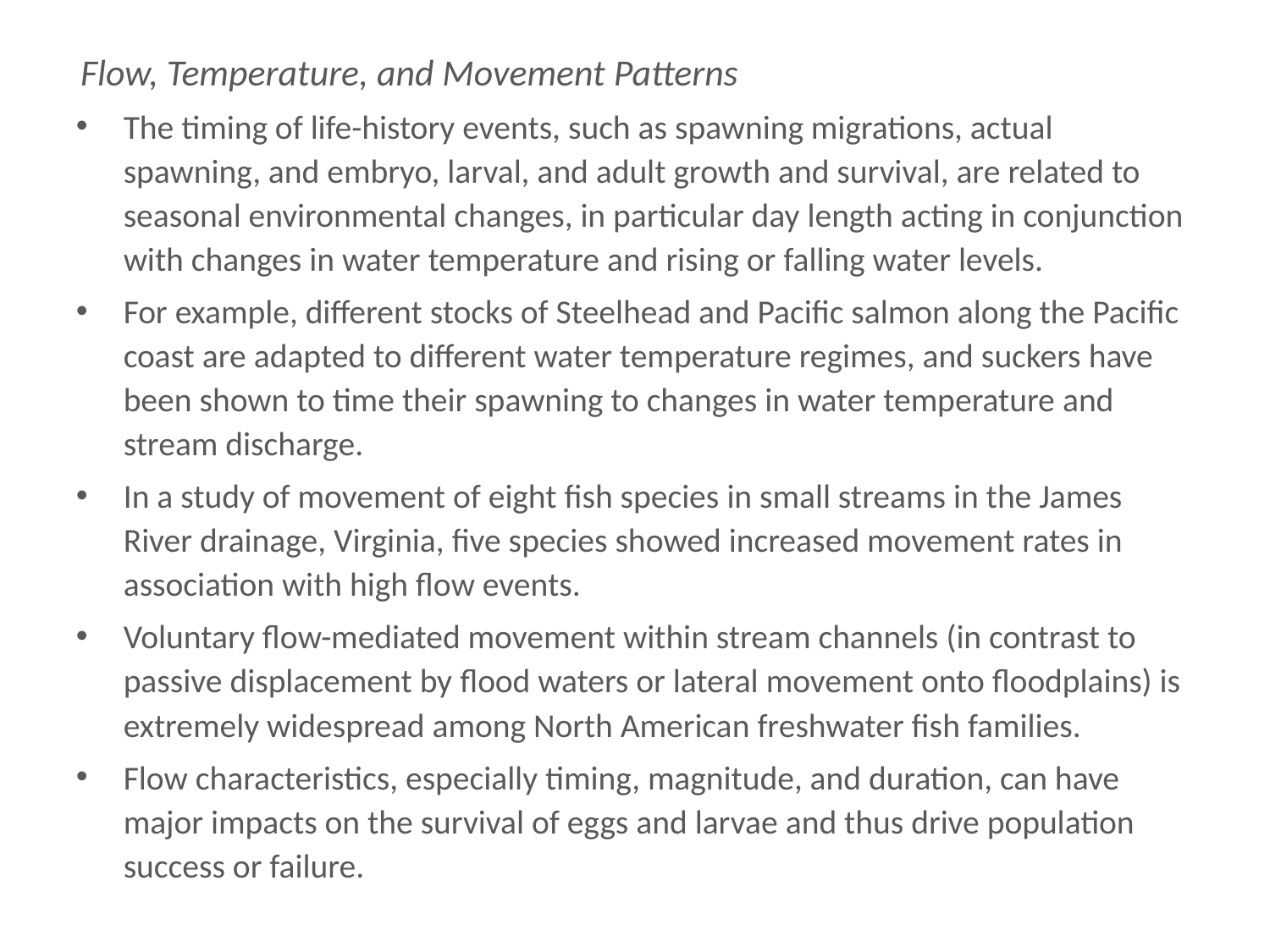

# Flow, Temperature, and Movement Patterns
Flow, Temperature, and Movement Patterns
The timing of life-history events, such as spawning migrations, actual spawning, and embryo, larval, and adult growth and survival, are related to seasonal environmental changes, in particular day length acting in conjunction with changes in water temperature and rising or falling water levels.
For example, different stocks of Steelhead and Pacific salmon along the Pacific coast are adapted to different water temperature regimes, and suckers have been shown to time their spawning to changes in water temperature and stream discharge.
In a study of movement of eight fish species in small streams in the James River drainage, Virginia, five species showed increased movement rates in association with high flow events.
Voluntary flow-mediated movement within stream channels (in contrast to passive displacement by flood waters or lateral movement onto floodplains) is extremely widespread among North American freshwater fish families.
Flow characteristics, especially timing, magnitude, and duration, can have major impacts on the survival of eggs and larvae and thus drive population success or failure.